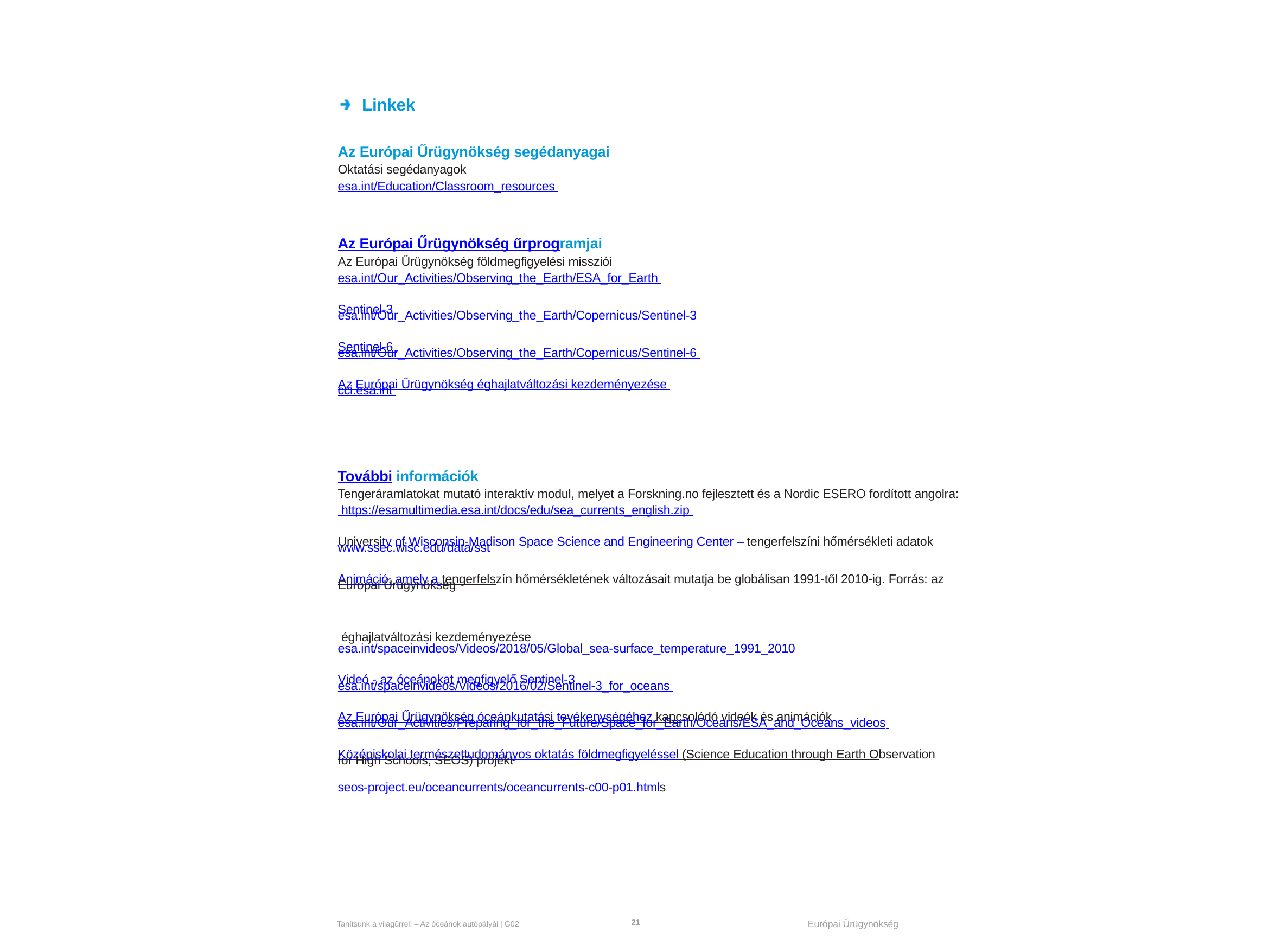

Linkek

Az Európai Űrügynökség segédanyagai
Oktatási segédanyagok esa.int/Education/Classroom_resources
Az Európai Űrügynökség űrprogramjai
Az Európai Űrügynökség földmegfigyelési missziói esa.int/Our_Activities/Observing_the_Earth/ESA_for_Earth
Sentinel-3
esa.int/Our_Activities/Observing_the_Earth/Copernicus/Sentinel-3
Sentinel-6
esa.int/Our_Activities/Observing_the_Earth/Copernicus/Sentinel-6
Az Európai Űrügynökség éghajlatváltozási kezdeményezése
cci.esa.int
További információk
Tengeráramlatokat mutató interaktív modul, melyet a Forskning.no fejlesztett és a Nordic ESERO fordított angolra: https://esamultimedia.esa.int/docs/edu/sea_currents_english.zip
University of Wisconsin-Madison Space Science and Engineering Center – tengerfelszíni hőmérsékleti adatok
www.ssec.wisc.edu/data/sst
Animáció, amely a tengerfelszín hőmérsékletének változásait mutatja be globálisan 1991-től 2010-ig. Forrás: az
Európai Űrügynökség
éghajlatváltozási kezdeményezése
esa.int/spaceinvideos/Videos/2018/05/Global_sea-surface_temperature_1991_2010
Videó - az óceánokat megfigyelő Sentinel-3
esa.int/spaceinvideos/Videos/2016/02/Sentinel-3_for_oceans
Az Európai Űrügynökség óceánkutatási tevékenységéhez kapcsolódó videók és animációk
esa.int/Our_Activities/Preparing_for_the_Future/Space_for_Earth/Oceans/ESA_and_Oceans_videos
Középiskolai természettudományos oktatás földmegfigyeléssel (Science Education through Earth Observation
for High Schools, SEOS) projekt
seos-project.eu/oceancurrents/oceancurrents-c00-p01.htmls
21
Európai Űrügynökség
Tanítsunk a világűrrel! – Az óceánok autópályái | G02